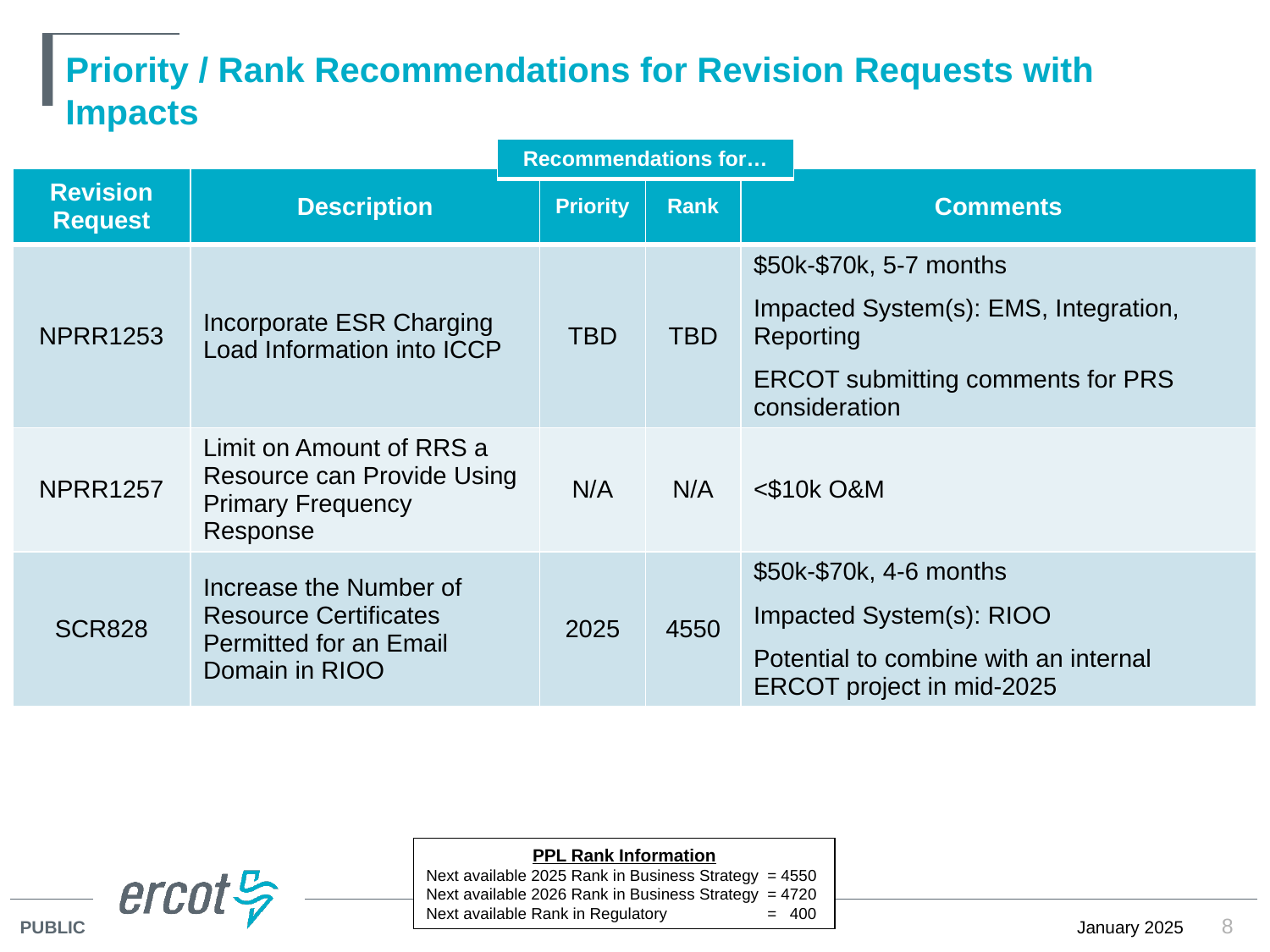

# Priority / Rank Recommendations for Revision Requests with Impacts
| Recommendations for… |
| --- |
| Revision Request | Description | Priority | Rank | Comments |
| --- | --- | --- | --- | --- |
| NPRR1253 | Incorporate ESR Charging Load Information into ICCP | TBD | TBD | $50k-$70k, 5-7 months Impacted System(s): EMS, Integration, Reporting ERCOT submitting comments for PRS consideration |
| NPRR1257 | Limit on Amount of RRS a Resource can Provide Using Primary Frequency Response | N/A | N/A | <$10k O&M |
| SCR828 | Increase the Number of Resource Certificates Permitted for an Email Domain in RIOO | 2025 | 4550 | $50k-$70k, 4-6 months Impacted System(s): RIOO Potential to combine with an internal ERCOT project in mid-2025 |
PPL Rank Information
Next available 2025 Rank in Business Strategy 	= 4550
Next available 2026 Rank in Business Strategy 	= 4720
Next available Rank in Regulatory	=   400
8